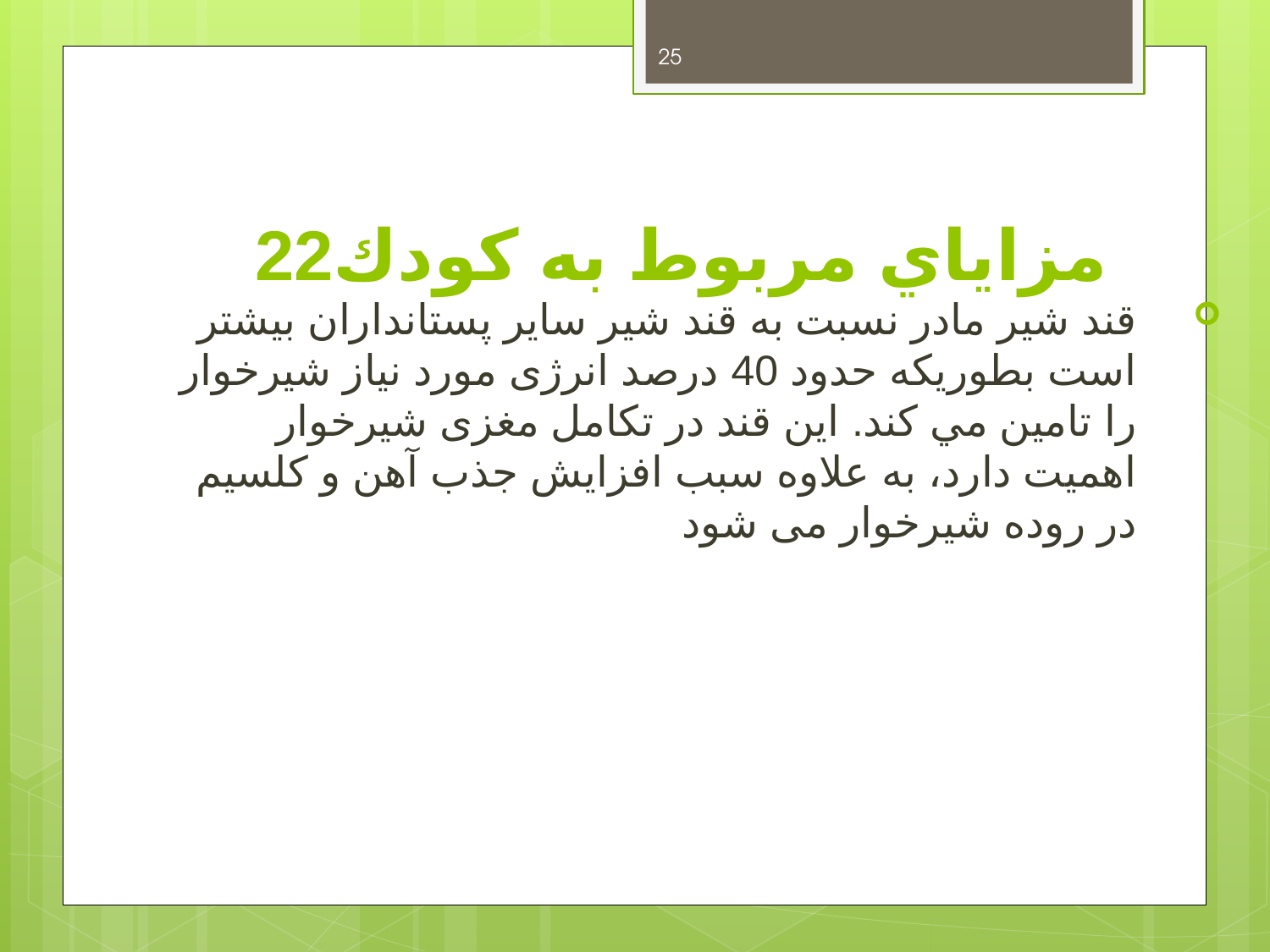

25
# مزاياي مربوط به كودك22
قند شير مادر نسبت به قند شير ساير پستانداران بيشتر است بطوريکه حدود 40 درصد انرژی مورد نياز شيرخوار را تامين مي کند. اين قند در تکامل مغزی شيرخوار اهميت دارد، به علاوه سبب افزايش جذب آهن و کلسيم در روده شيرخوار می شود